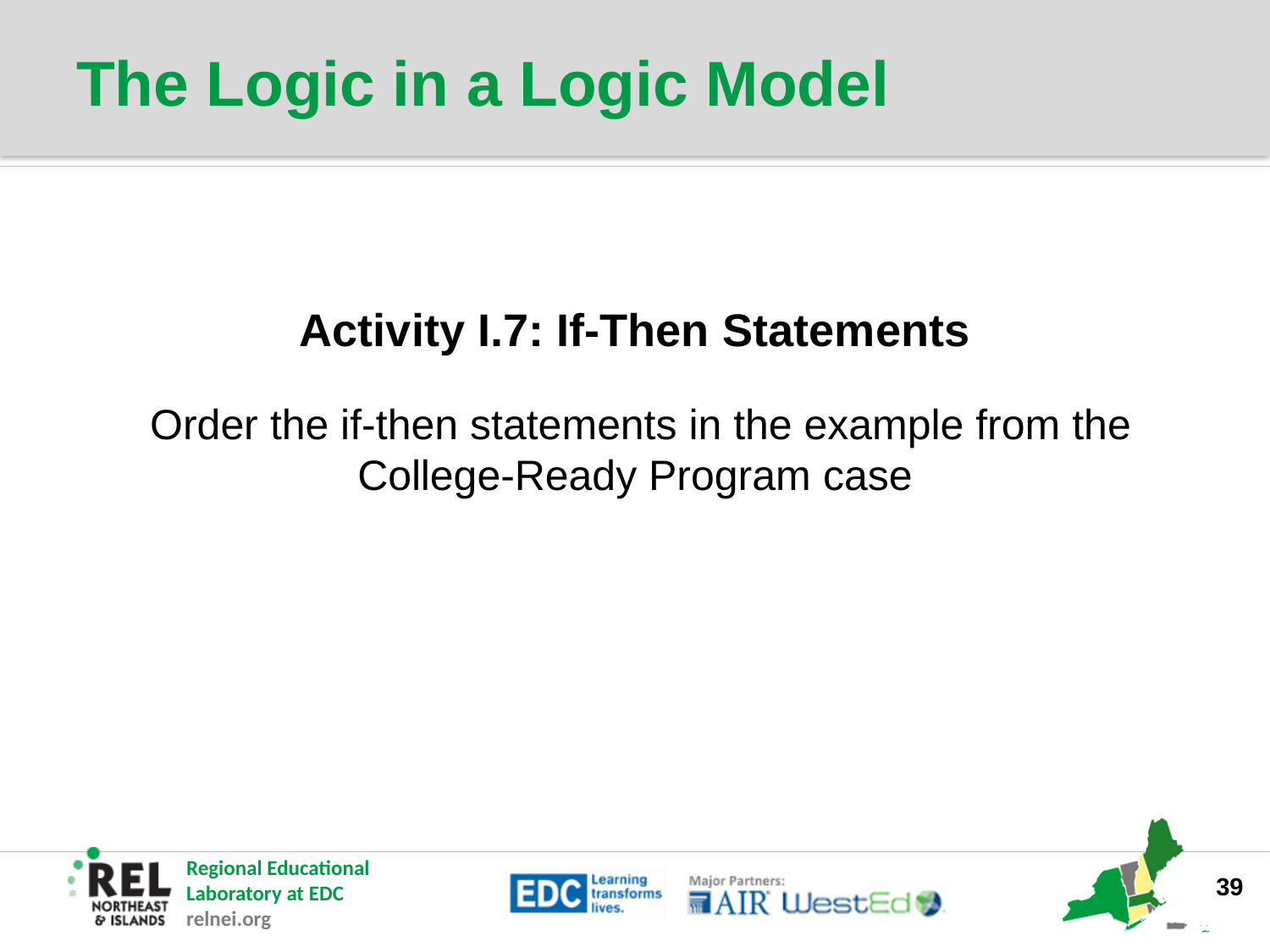

# The Logic in a Logic Model

Activity I.7: If-Then Statements
 Order the if-then statements in the example from the College-Ready Program case
39